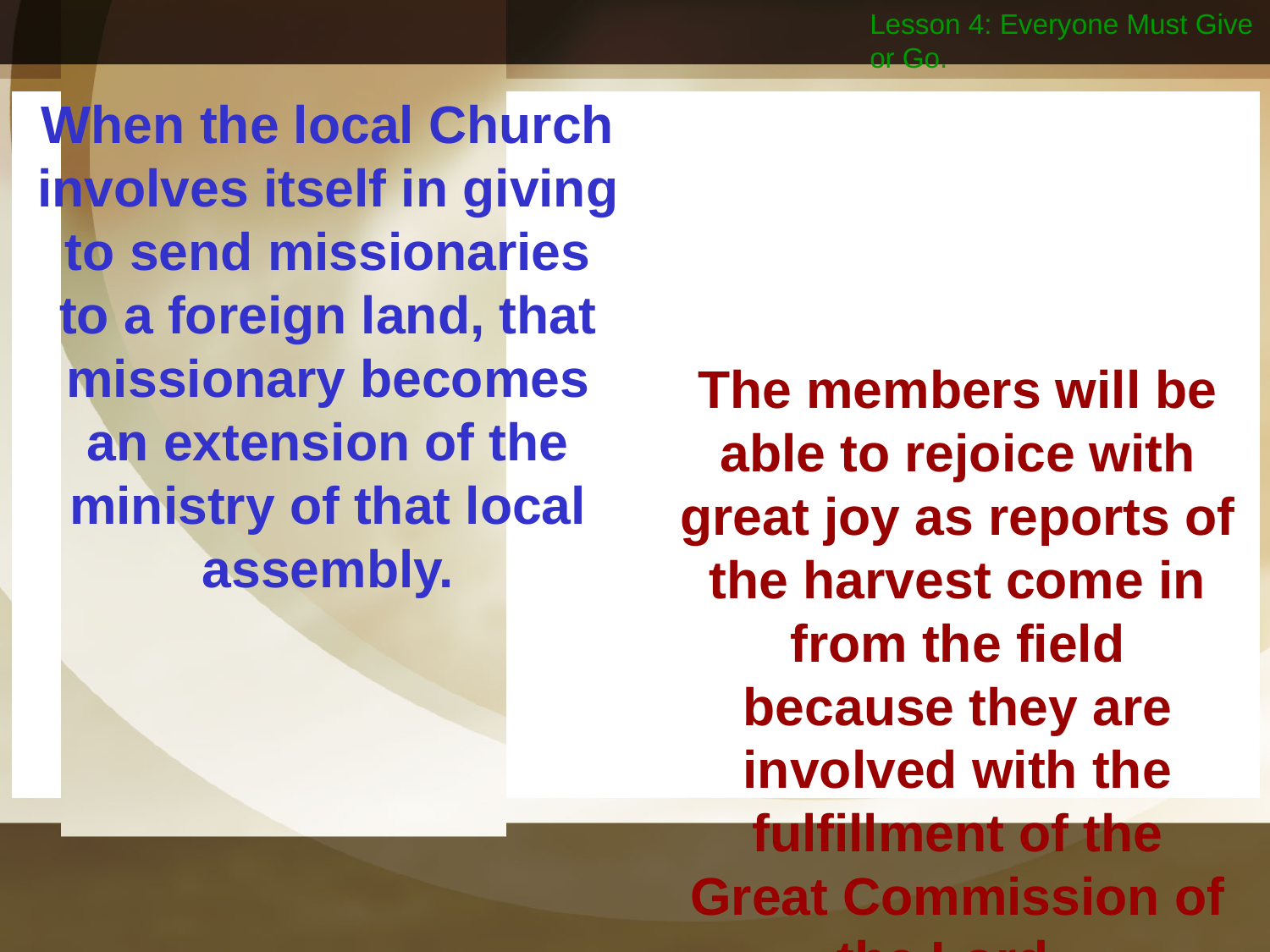

Lesson 4: Everyone Must Give or Go.
When the local Church involves itself in giving to send missionaries to a foreign land, that missionary becomes an extension of the ministry of that local assembly.
The members will be able to rejoice with great joy as reports of the harvest come in from the field because they are involved with the fulfillment of the Great Commission of the Lord.